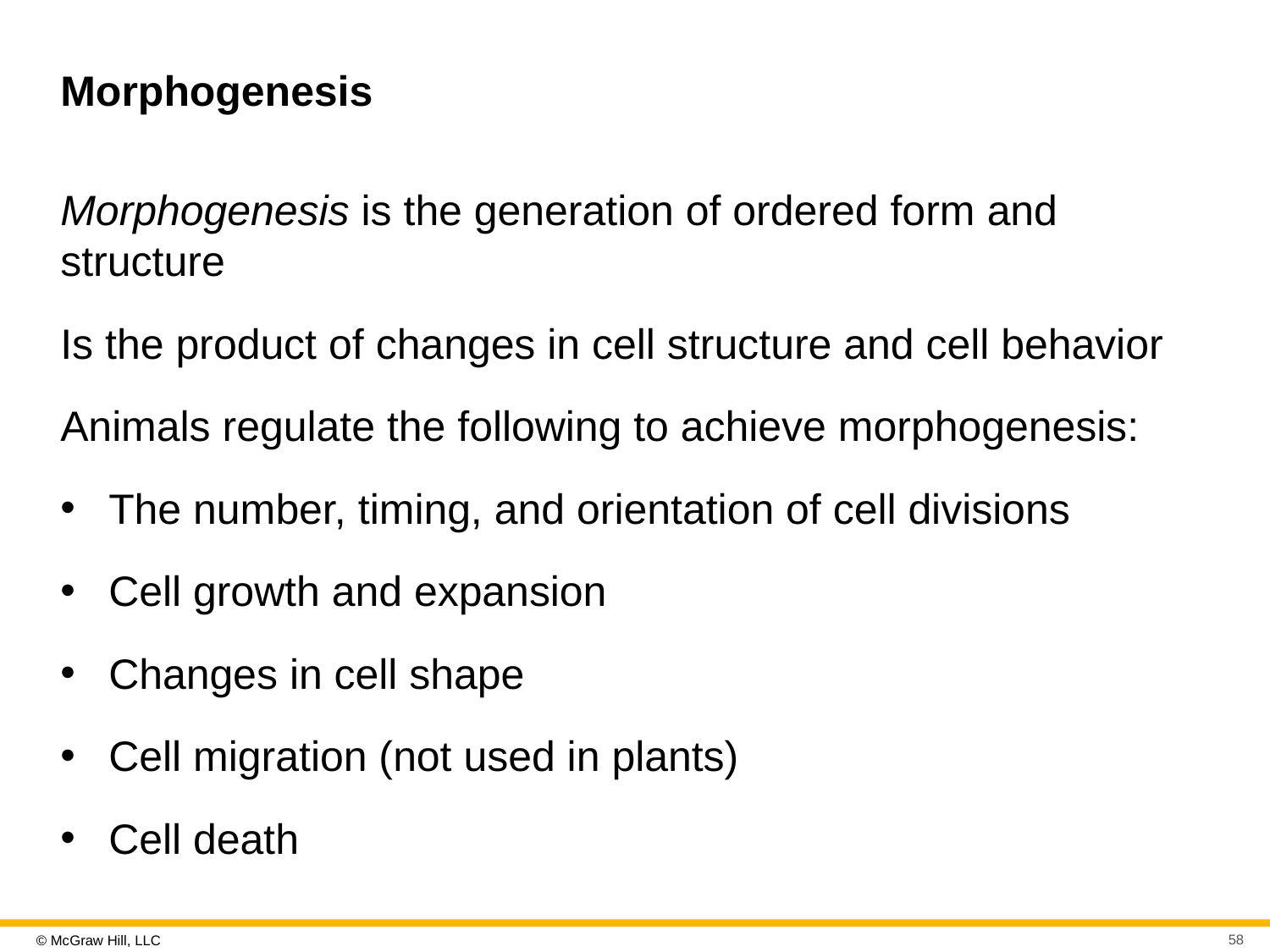

# Morphogenesis
Morphogenesis is the generation of ordered form and structure
Is the product of changes in cell structure and cell behavior
Animals regulate the following to achieve morphogenesis:
The number, timing, and orientation of cell divisions
Cell growth and expansion
Changes in cell shape
Cell migration (not used in plants)
Cell death
58